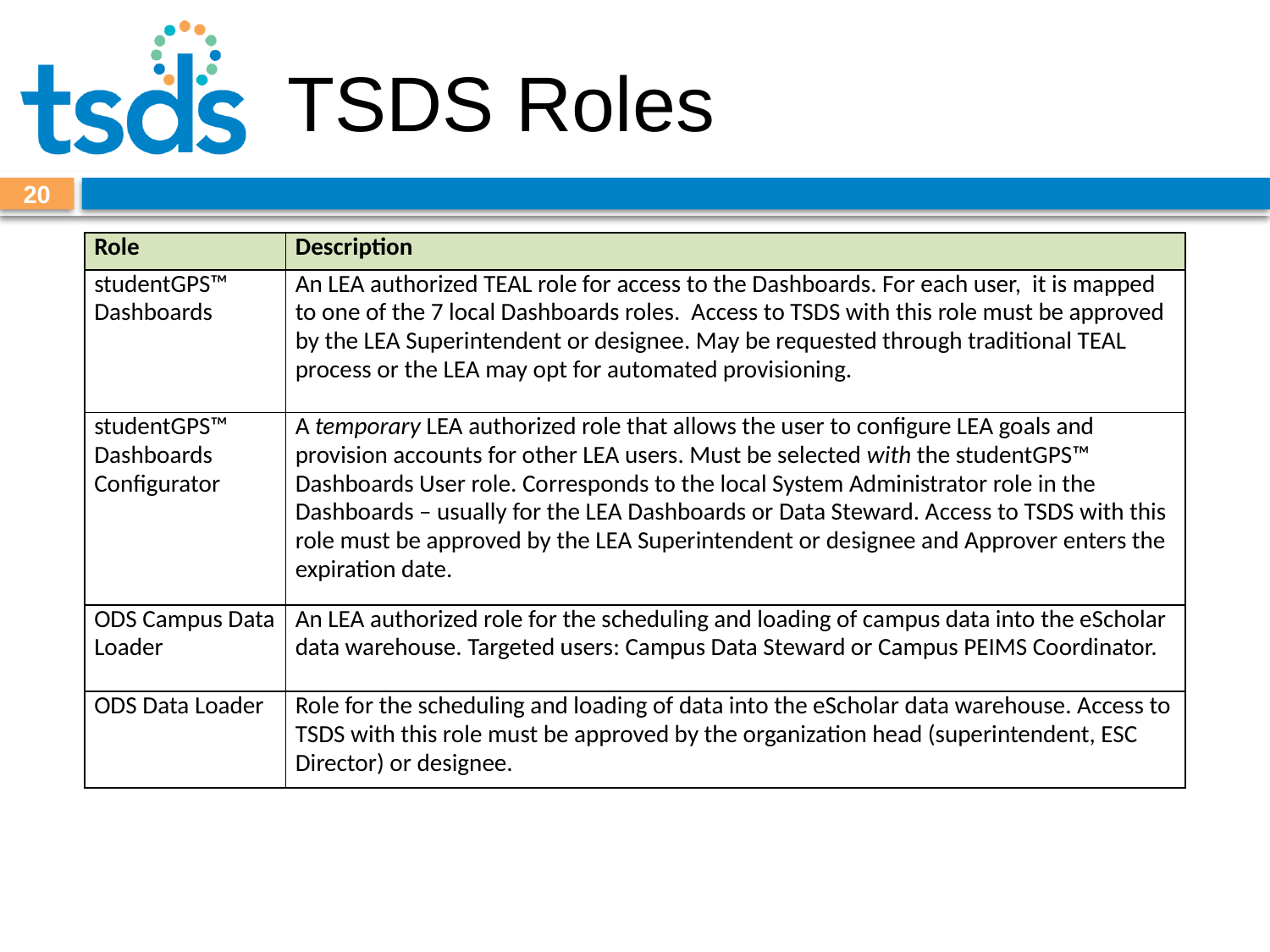

# TSDS Roles
20

| Role | Description |
| --- | --- |
| studentGPS™ Dashboards | An LEA authorized TEAL role for access to the Dashboards. For each user, it is mapped to one of the 7 local Dashboards roles. Access to TSDS with this role must be approved by the LEA Superintendent or designee. May be requested through traditional TEAL process or the LEA may opt for automated provisioning. |
| studentGPS™ Dashboards Configurator | A temporary LEA authorized role that allows the user to configure LEA goals and provision accounts for other LEA users. Must be selected with the studentGPS™ Dashboards User role. Corresponds to the local System Administrator role in the Dashboards – usually for the LEA Dashboards or Data Steward. Access to TSDS with this role must be approved by the LEA Superintendent or designee and Approver enters the expiration date. |
| ODS Campus Data Loader | An LEA authorized role for the scheduling and loading of campus data into the eScholar data warehouse. Targeted users: Campus Data Steward or Campus PEIMS Coordinator. |
| ODS Data Loader | Role for the scheduling and loading of data into the eScholar data warehouse. Access to TSDS with this role must be approved by the organization head (superintendent, ESC Director) or designee. |